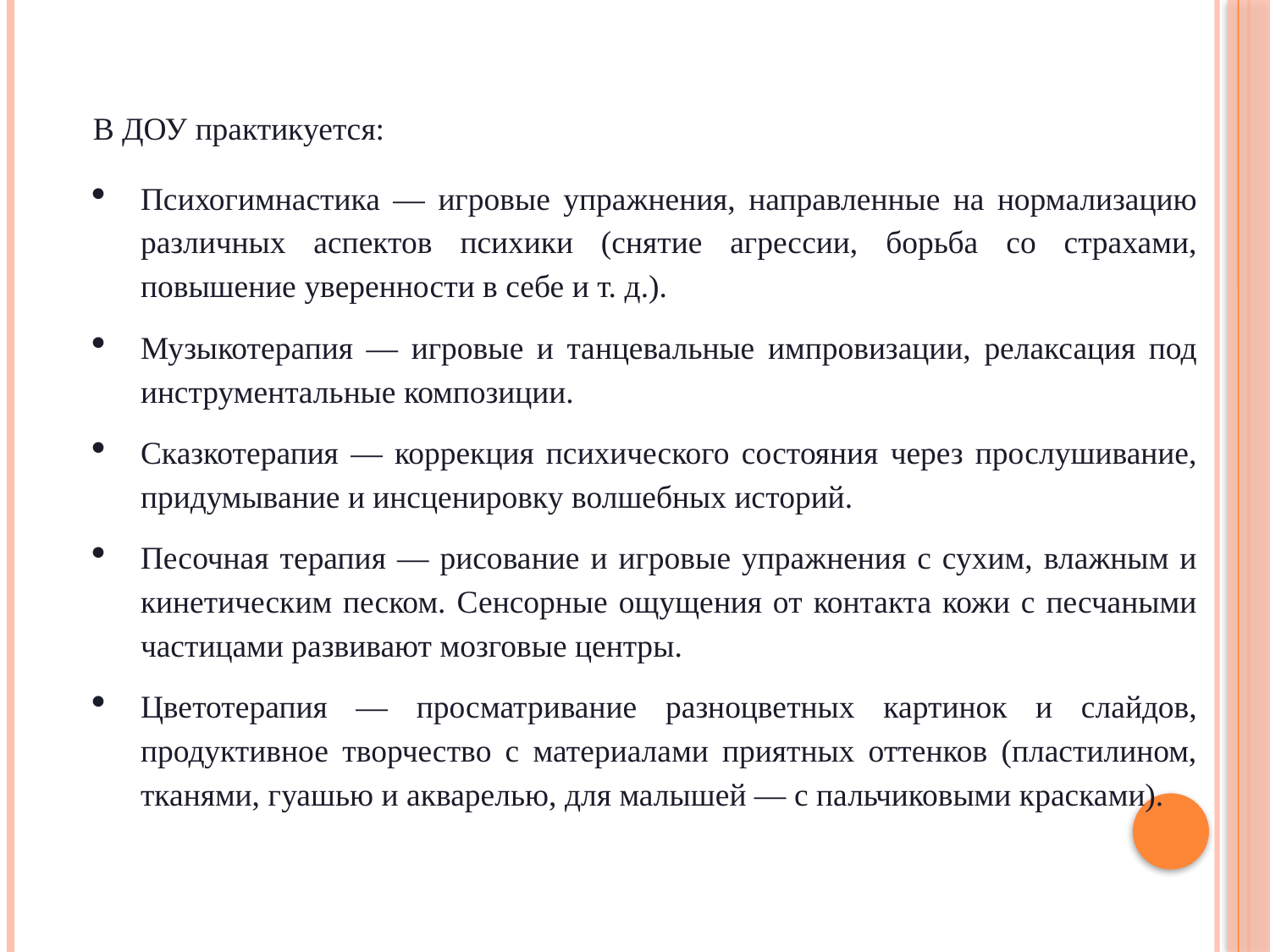

В ДОУ практикуется:
Психогимнастика — игровые упражнения, направленные на нормализацию различных аспектов психики (снятие агрессии, борьба со страхами, повышение уверенности в себе и т. д.).
Музыкотерапия — игровые и танцевальные импровизации, релаксация под инструментальные композиции.
Сказкотерапия — коррекция психического состояния через прослушивание, придумывание и инсценировку волшебных историй.
Песочная терапия — рисование и игровые упражнения с сухим, влажным и кинетическим песком. Сенсорные ощущения от контакта кожи с песчаными частицами развивают мозговые центры.
Цветотерапия — просматривание разноцветных картинок и слайдов, продуктивное творчество с материалами приятных оттенков (пластилином, тканями, гуашью и акварелью, для малышей — с пальчиковыми красками).